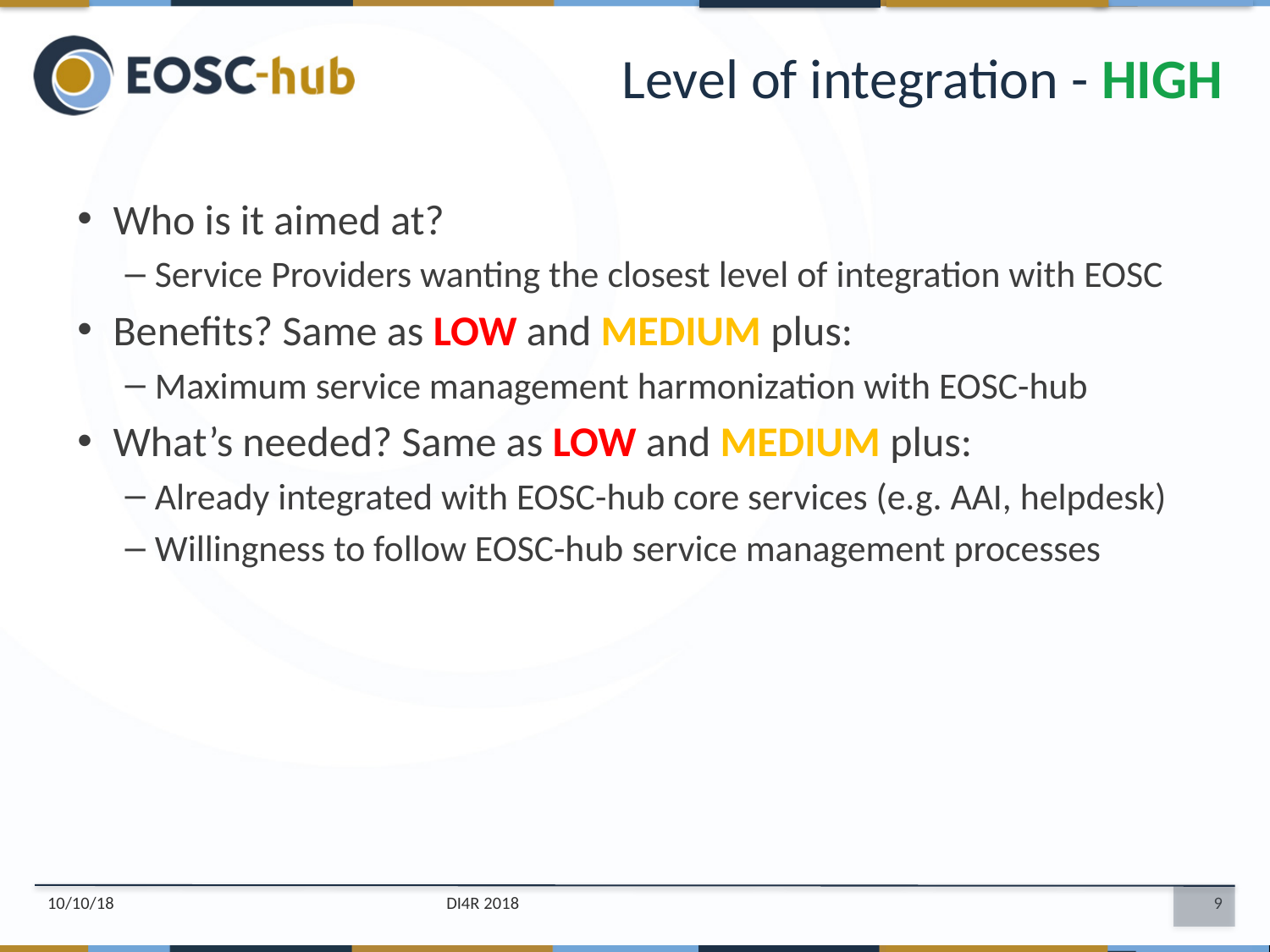

Level of integration - HIGH
Who is it aimed at?
Service Providers wanting the closest level of integration with EOSC
Benefits? Same as LOW and MEDIUM plus:
Maximum service management harmonization with EOSC-hub
What’s needed? Same as LOW and MEDIUM plus:
Already integrated with EOSC-hub core services (e.g. AAI, helpdesk)
Willingness to follow EOSC-hub service management processes

10/10/18
DI4R 2018
9